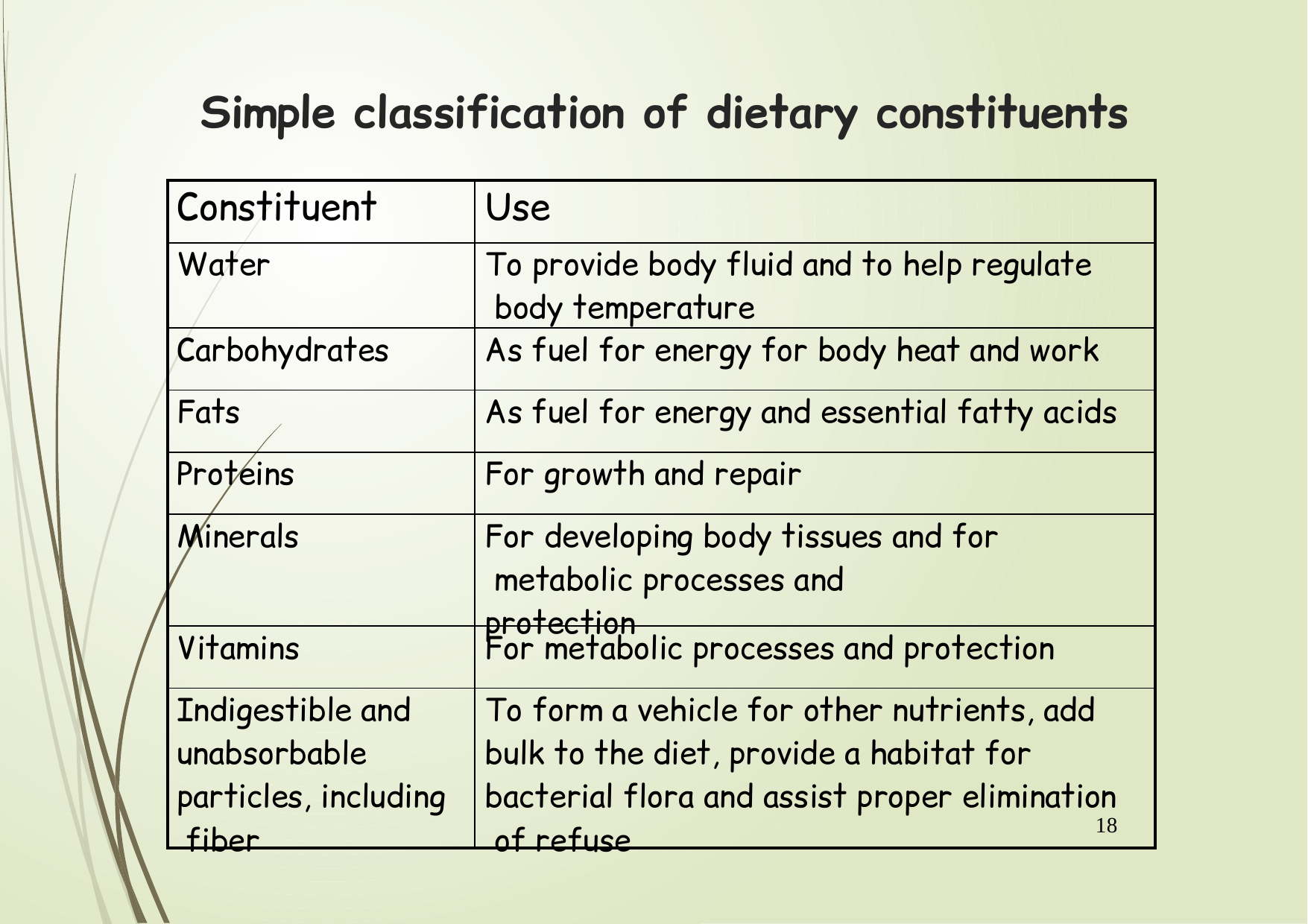

# Simple classification of dietary constituents
| Constituent | Use |
| --- | --- |
| Water | To provide body fluid and to help regulate body temperature |
| Carbohydrates | As fuel for energy for body heat and work |
| Fats | As fuel for energy and essential fatty acids |
| Proteins | For growth and repair |
| Minerals | For developing body tissues and for metabolic processes and protection |
| Vitamins | For metabolic processes and protection |
| Indigestible and unabsorbable particles, including fiber | To form a vehicle for other nutrients, add bulk to the diet, provide a habitat for bacterial flora and assist proper elimination of refuse |
18